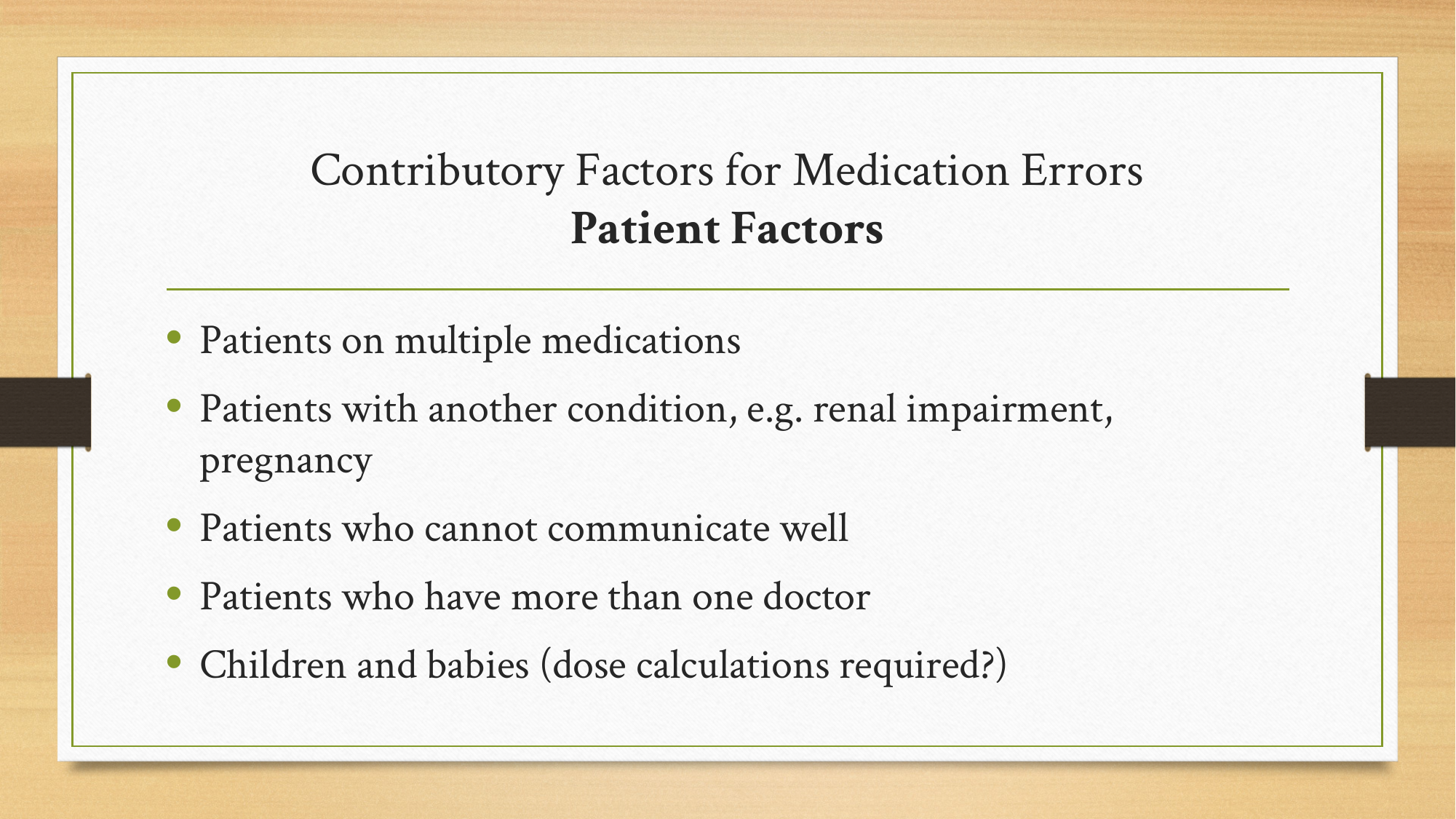

# Contributory Factors for Medication Errors Patient Factors
Patients on multiple medications
Patients with another condition, e.g. renal impairment, pregnancy
Patients who cannot communicate well
Patients who have more than one doctor
Children and babies (dose calculations required?)